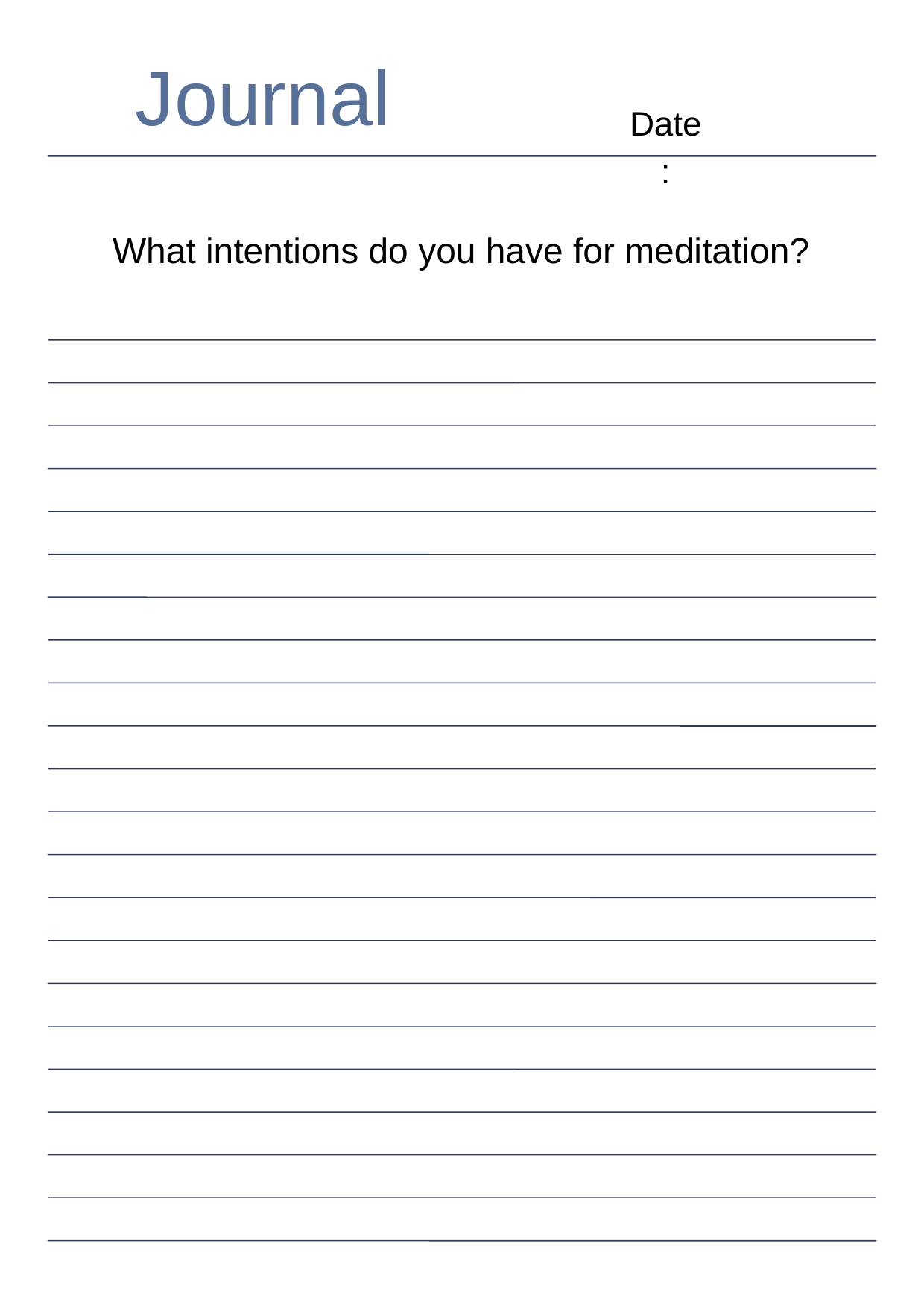

Journal
Date:

What intentions do you have for meditation?